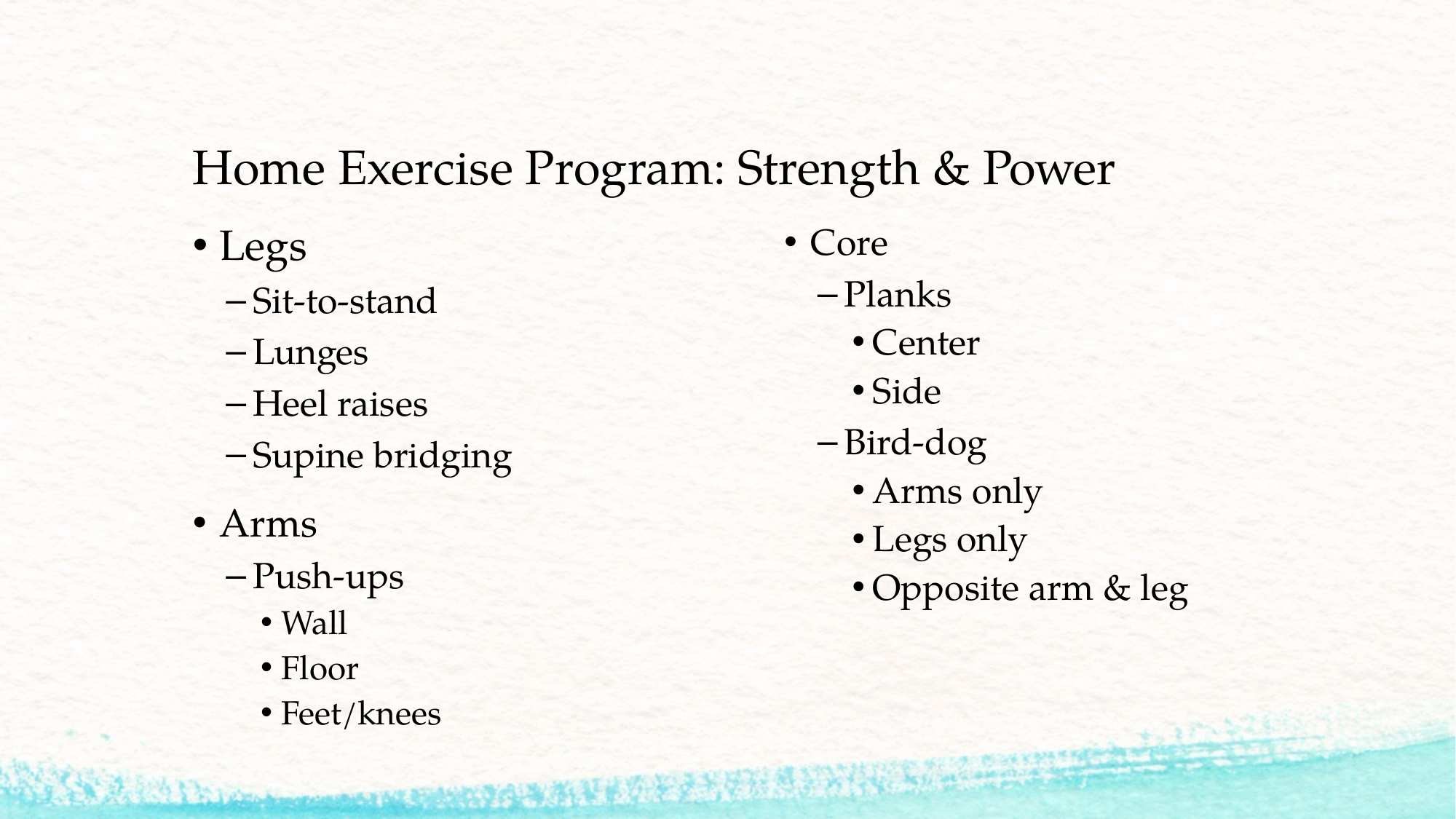

# Home Exercise Program: Strength & Power
Legs
Sit-to-stand
Lunges
Heel raises
Supine bridging
Arms
Push-ups
Wall
Floor
Feet/knees
Core
Planks
Center
Side
Bird-dog
Arms only
Legs only
Opposite arm & leg